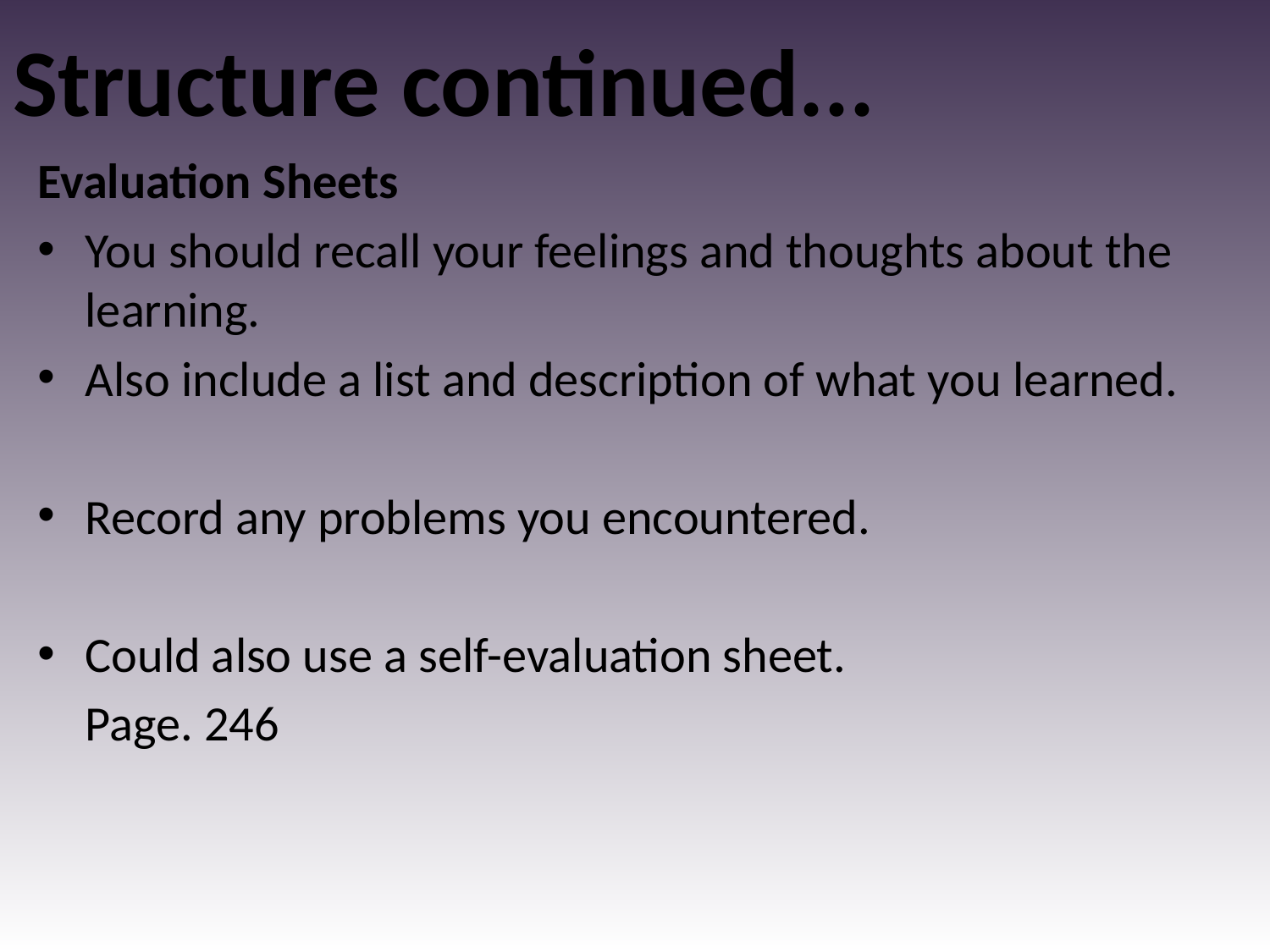

# Structure continued...
Evaluation Sheets
You should recall your feelings and thoughts about the learning.
Also include a list and description of what you learned.

Record any problems you encountered.

Could also use a self-evaluation sheet.
	Page. 246